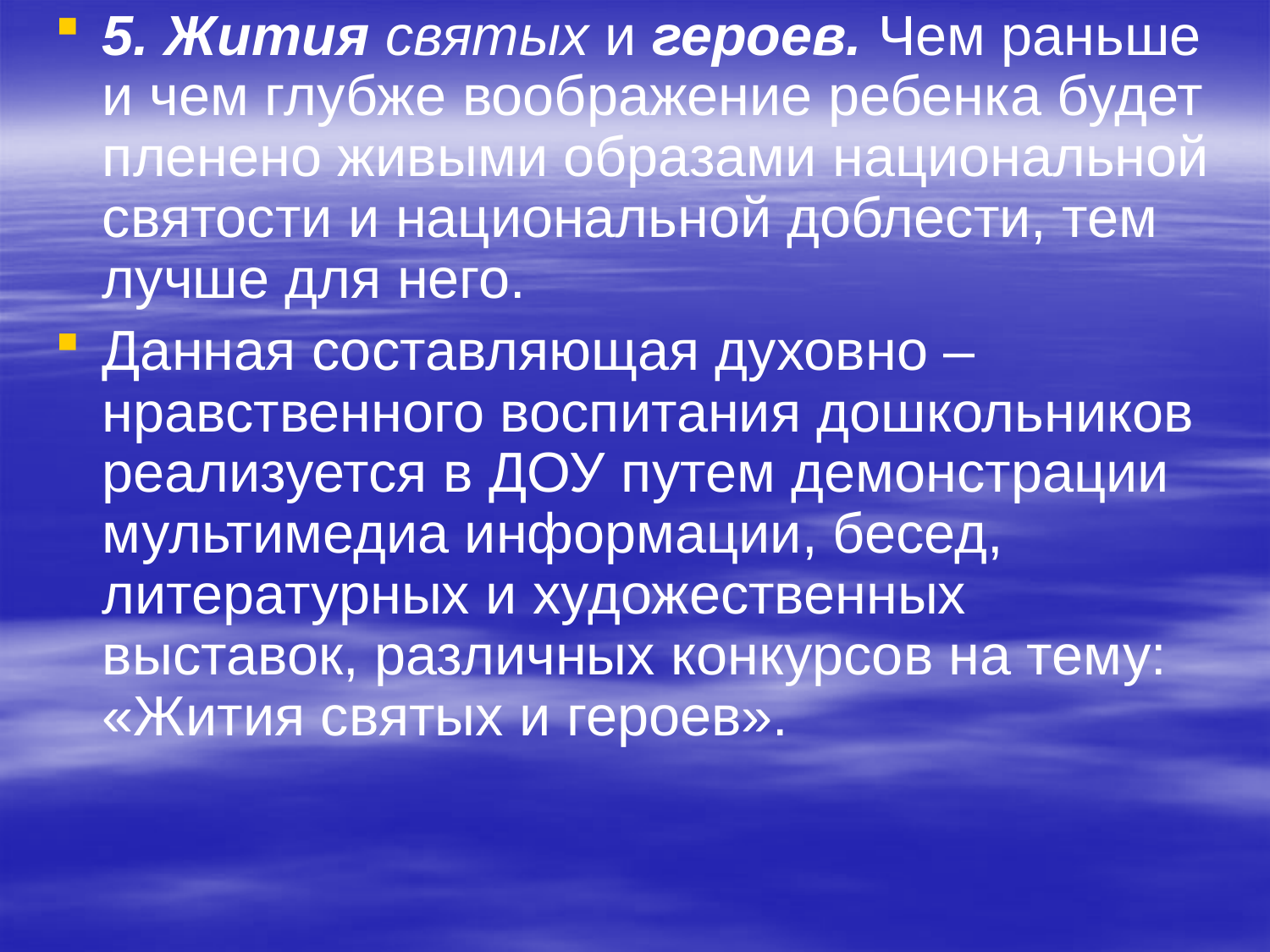

5. Жития святых и героев. Чем раньше и чем глубже воображение ребенка будет пленено живыми образами национальной святости и национальной доблести, тем лучше для него.
Данная составляющая духовно – нравственного воспитания дошкольников реализуется в ДОУ путем демонстрации мультимедиа информации, бесед, литературных и художественных выставок, различных конкурсов на тему: «Жития святых и героев».